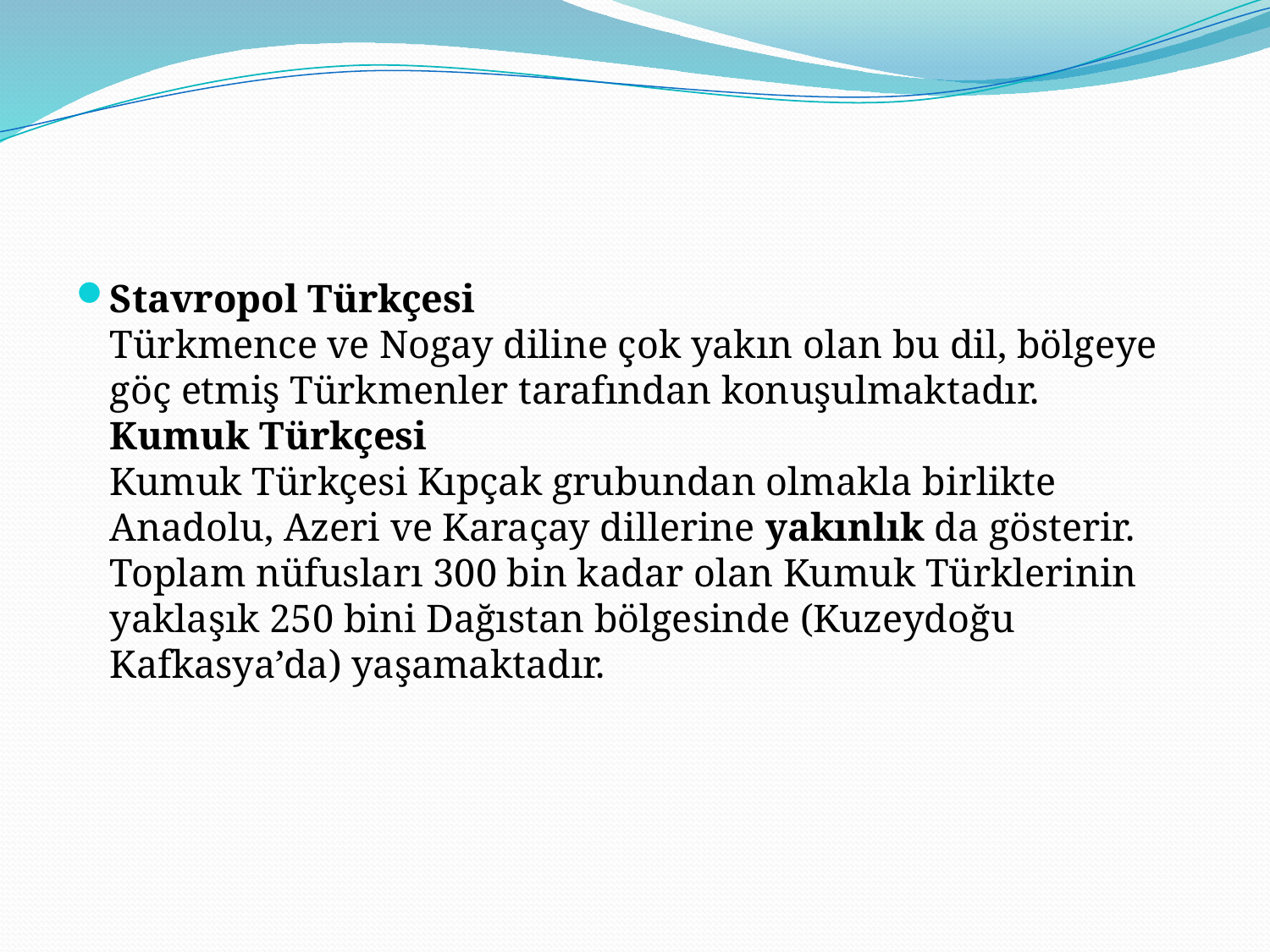

Stavropol Türkçesi
Türkmence ve Nogay diline çok yakın olan bu dil, bölgeye göç etmiş Türkmenler tarafından konuşulmaktadır.
Kumuk Türkçesi
Kumuk Türkçesi Kıpçak grubundan olmakla birlikte Anadolu, Azeri ve Karaçay dillerine yakınlık da gösterir. Toplam nüfusları 300 bin kadar olan Kumuk Türklerinin yaklaşık 250 bini Dağıstan bölgesinde (Kuzeydoğu Kafkasya’da) yaşamaktadır.